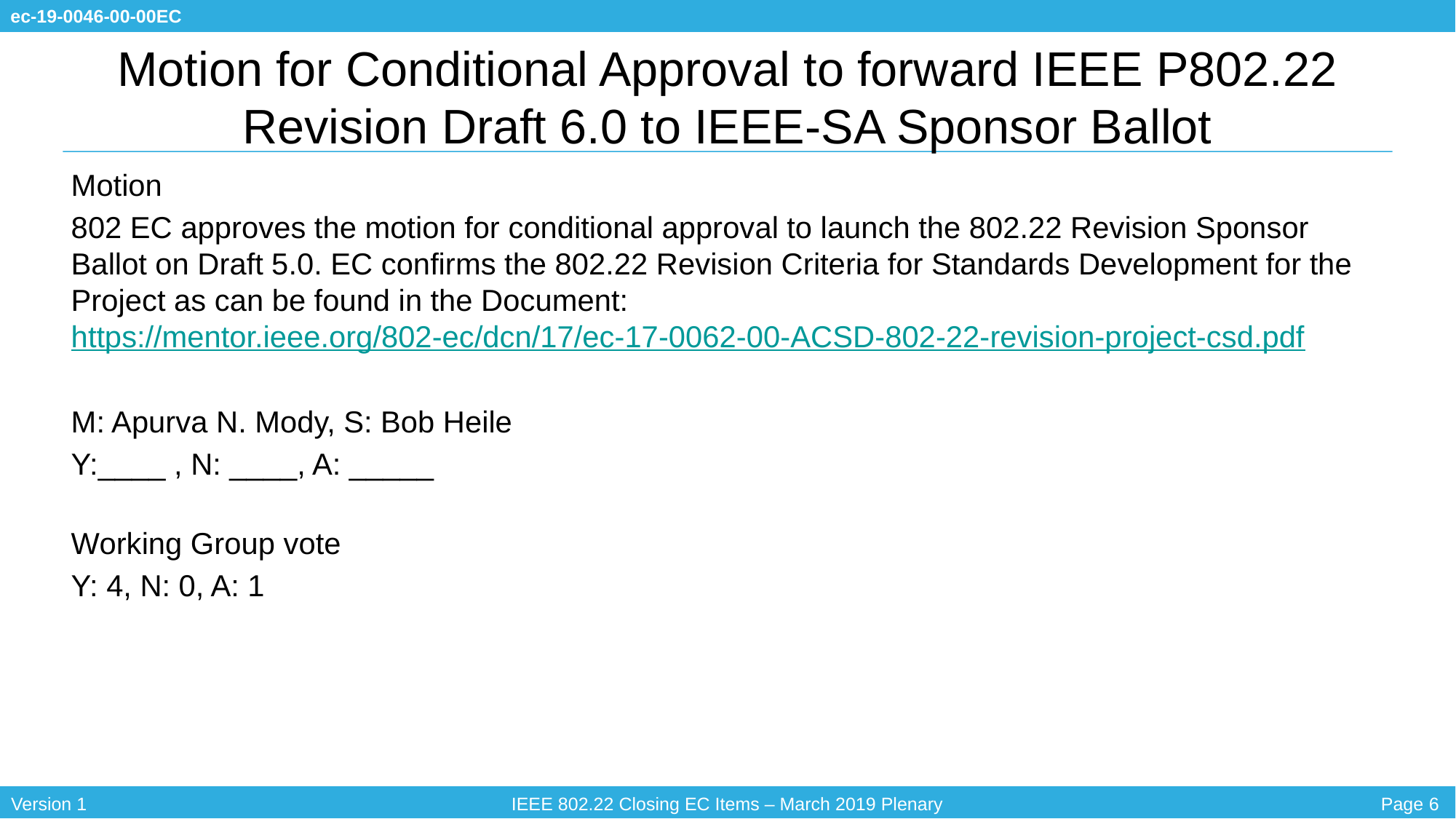

# Motion for Conditional Approval to forward IEEE P802.22 Revision Draft 6.0 to IEEE-SA Sponsor Ballot
Motion
802 EC approves the motion for conditional approval to launch the 802.22 Revision Sponsor Ballot on Draft 5.0. EC confirms the 802.22 Revision Criteria for Standards Development for the Project as can be found in the Document: https://mentor.ieee.org/802-ec/dcn/17/ec-17-0062-00-ACSD-802-22-revision-project-csd.pdf

M: Apurva N. Mody, S: Bob Heile
Y:____ , N: ____, A: _____
Working Group vote
Y: 4, N: 0, A: 1